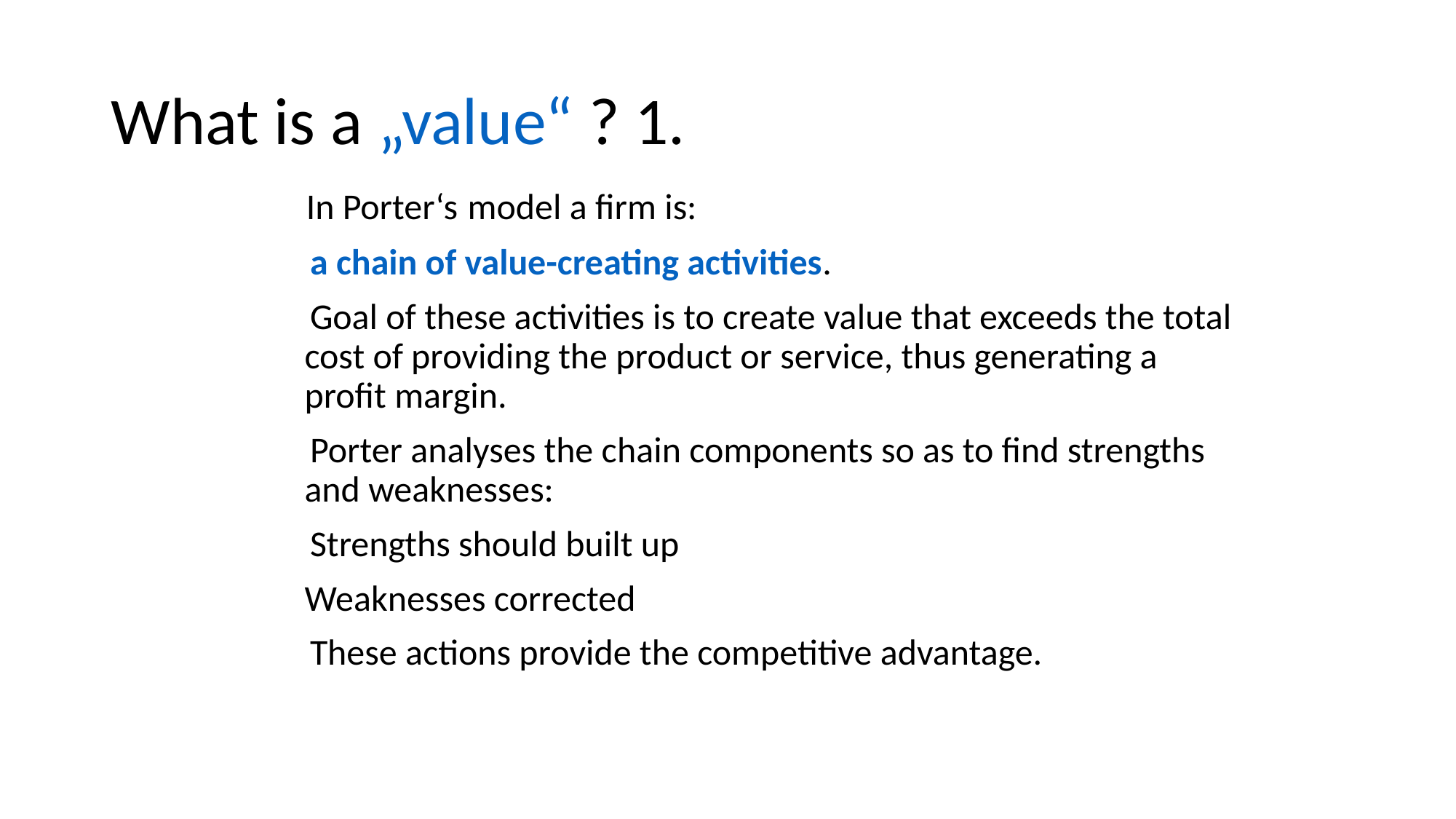

# What is a „value“ ? 1.
   In Porter‘s model a firm is:
    a chain of value-creating activities.
    Goal of these activities is to create value that exceeds the total cost of providing the product or service, thus generating a profit margin.
    Porter analyses the chain components so as to find strengths and weaknesses:
    Strengths should built up
	Weaknesses corrected
    These actions provide the competitive advantage.